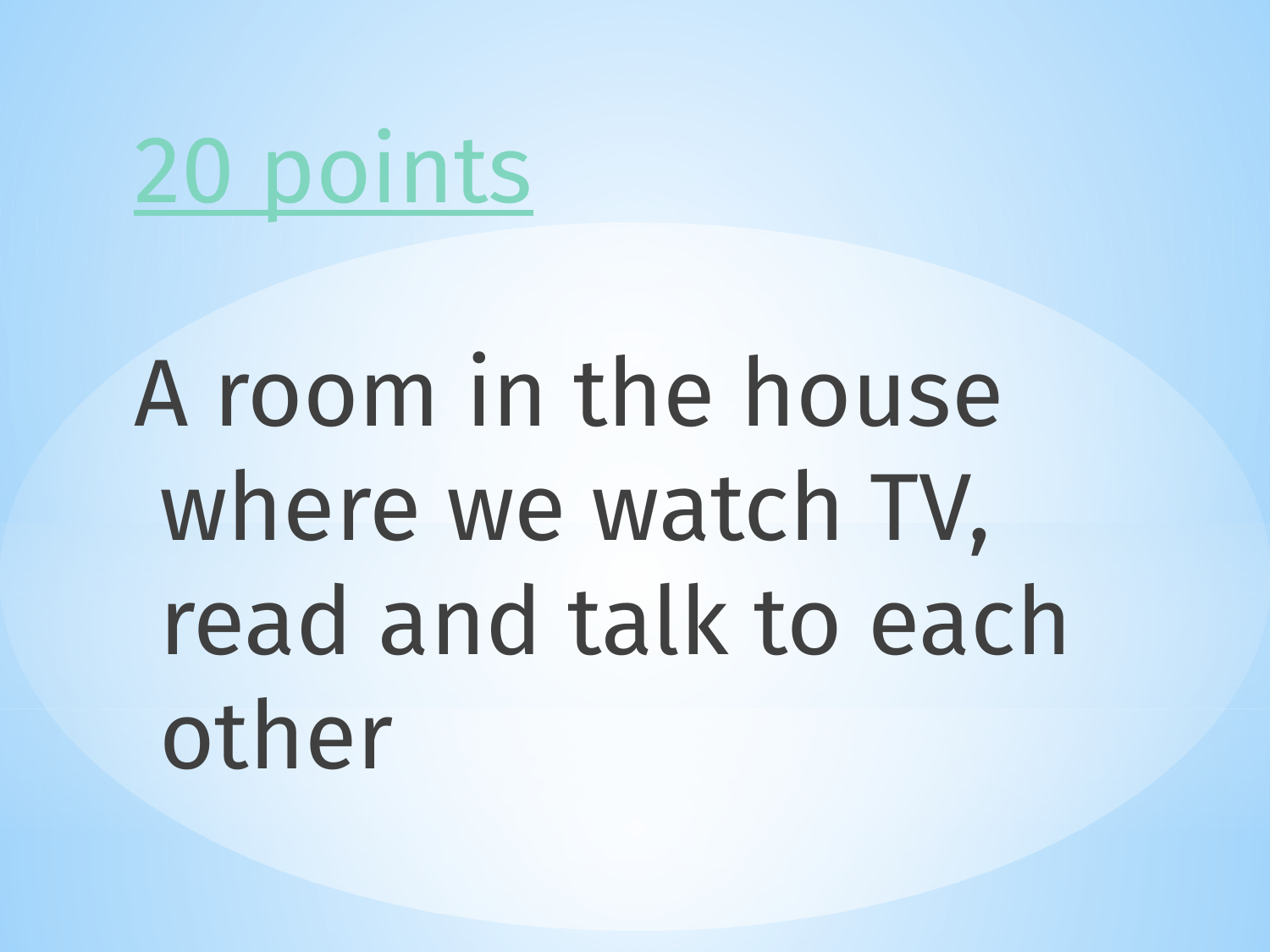

20 points

A room in the house where we watch TV, read and talk to each other